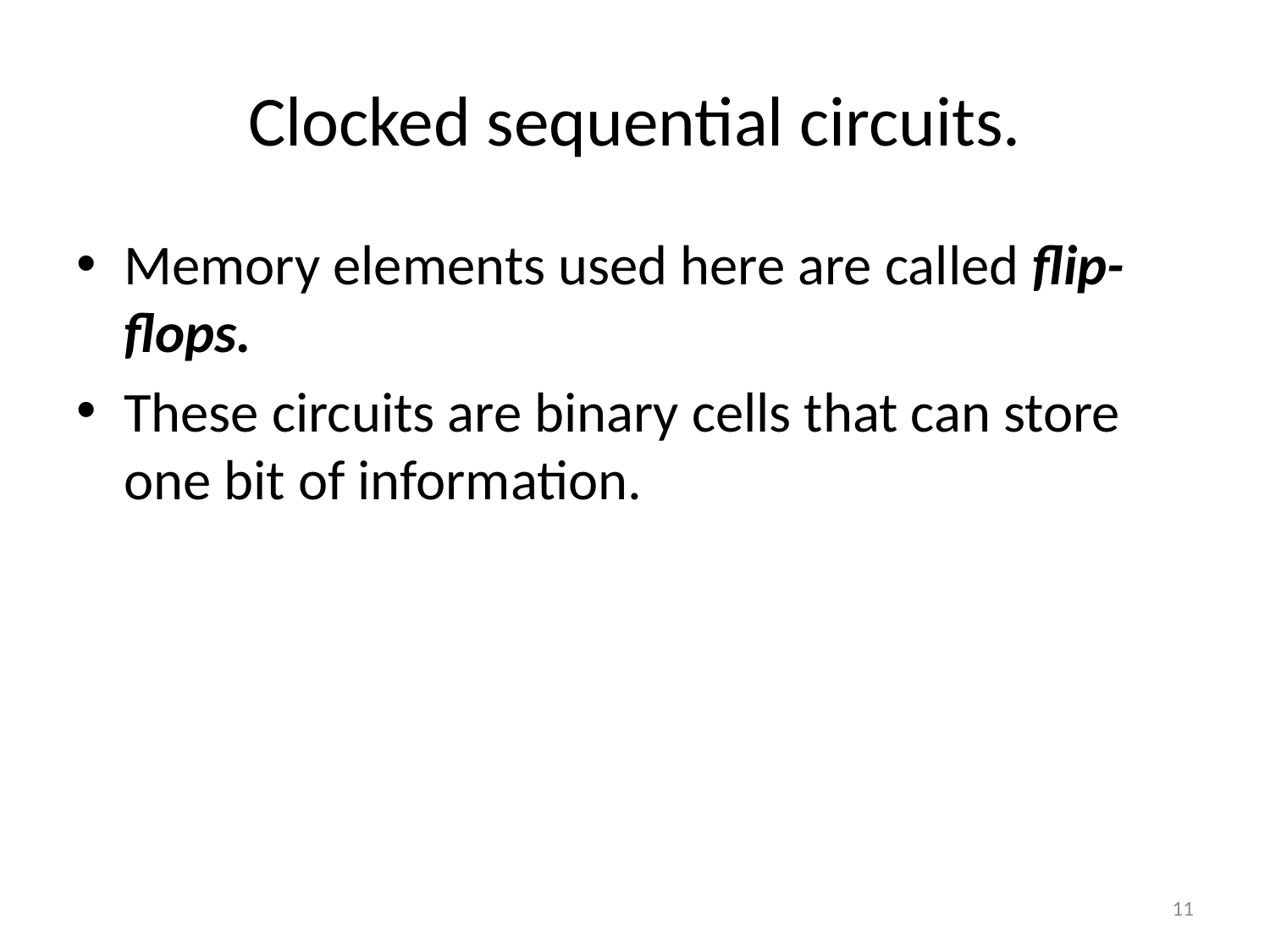

# Clocked sequential circuits.
Memory elements used here are called flip-flops.
These circuits are binary cells that can store one bit of information.

11